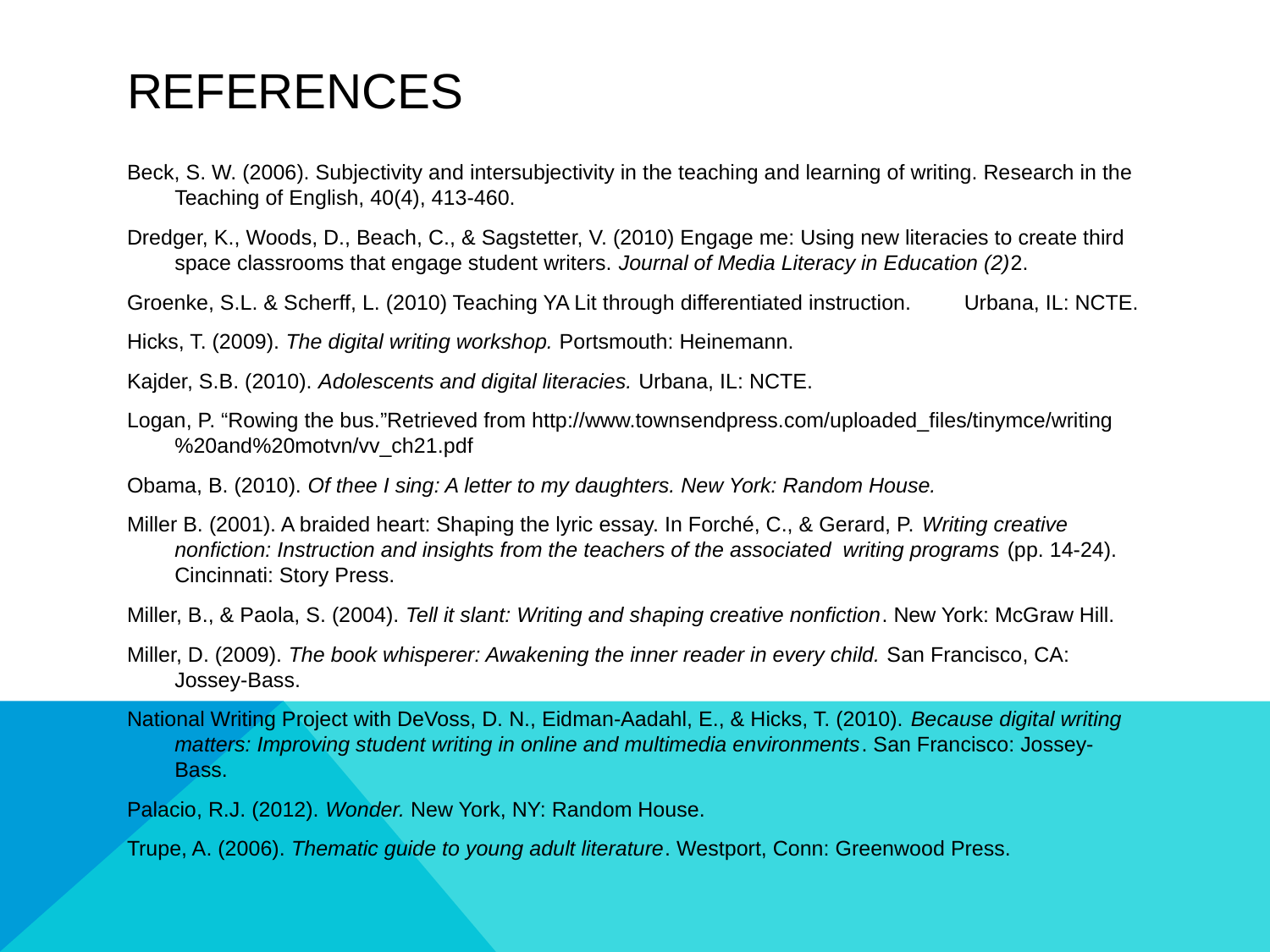

# References
Beck, S. W. (2006). Subjectivity and intersubjectivity in the teaching and learning of writing. Research in the Teaching of English, 40(4), 413-460.
Dredger, K., Woods, D., Beach, C., & Sagstetter, V. (2010) Engage me: Using new literacies to create third space classrooms that engage student writers. Journal of Media Literacy in Education (2)2.
Groenke, S.L. & Scherff, L. (2010) Teaching YA Lit through differentiated instruction.         Urbana, IL: NCTE.
Hicks, T. (2009). The digital writing workshop. Portsmouth: Heinemann.
Kajder, S.B. (2010). Adolescents and digital literacies. Urbana, IL: NCTE.
Logan, P. “Rowing the bus.”Retrieved from http://www.townsendpress.com/uploaded_files/tinymce/writing%20and%20motvn/vv_ch21.pdf
Obama, B. (2010). Of thee I sing: A letter to my daughters. New York: Random House.
Miller B. (2001). A braided heart: Shaping the lyric essay. In Forché, C., & Gerard, P. Writing creative nonfiction: Instruction and insights from the teachers of the associated  writing programs (pp. 14-24). Cincinnati: Story Press.
Miller, B., & Paola, S. (2004). Tell it slant: Writing and shaping creative nonfiction. New York: McGraw Hill.
Miller, D. (2009). The book whisperer: Awakening the inner reader in every child. San Francisco, CA: Jossey-Bass.
National Writing Project with DeVoss, D. N., Eidman-Aadahl, E., & Hicks, T. (2010). Because digital writing matters: Improving student writing in online and multimedia environments. San Francisco: Jossey-Bass.
Palacio, R.J. (2012). Wonder. New York, NY: Random House.
Trupe, A. (2006). Thematic guide to young adult literature. Westport, Conn: Greenwood Press.